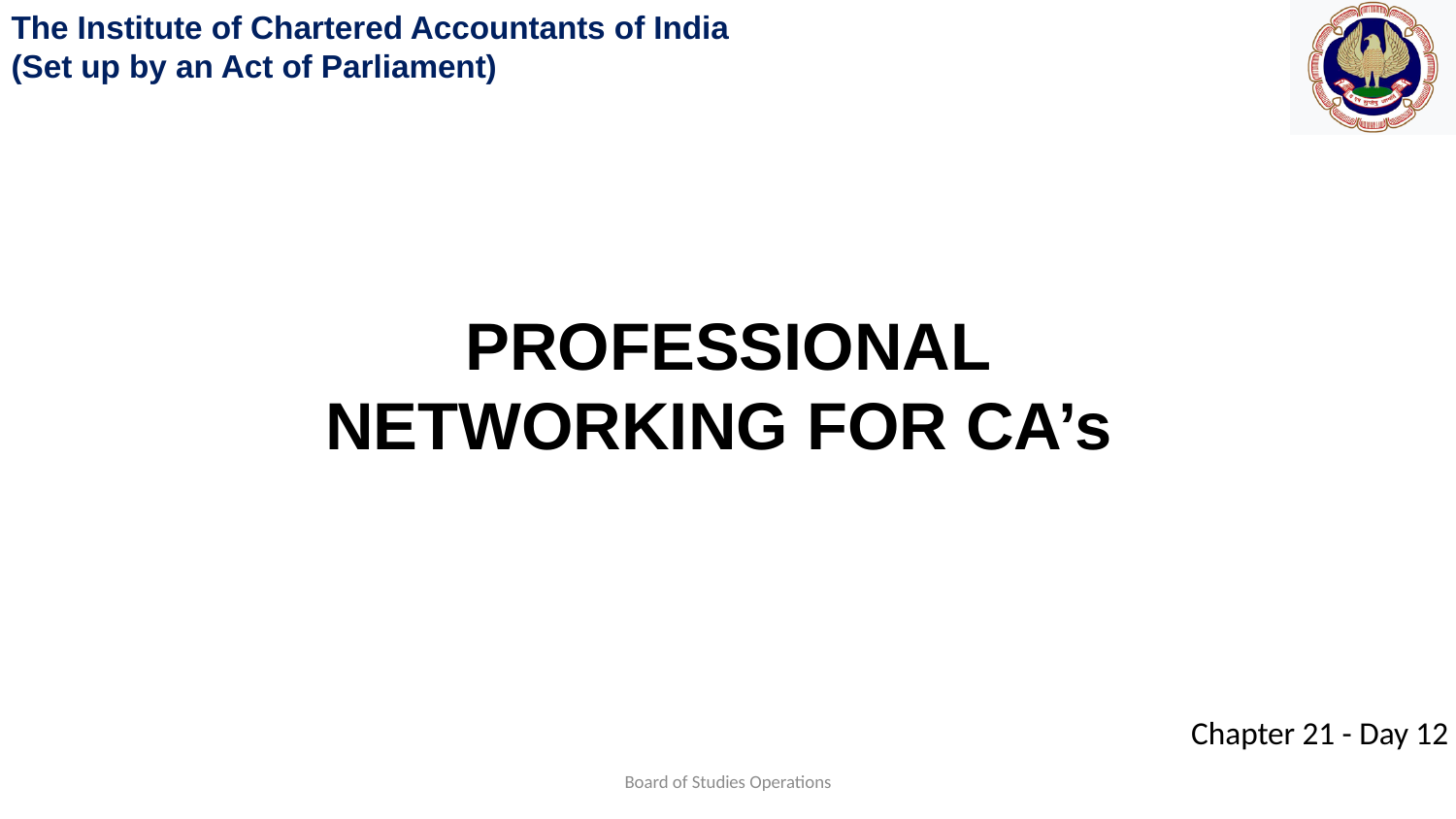

PROFESSIONAL NETWORKING FOR CA’s
Board of Studies Operations